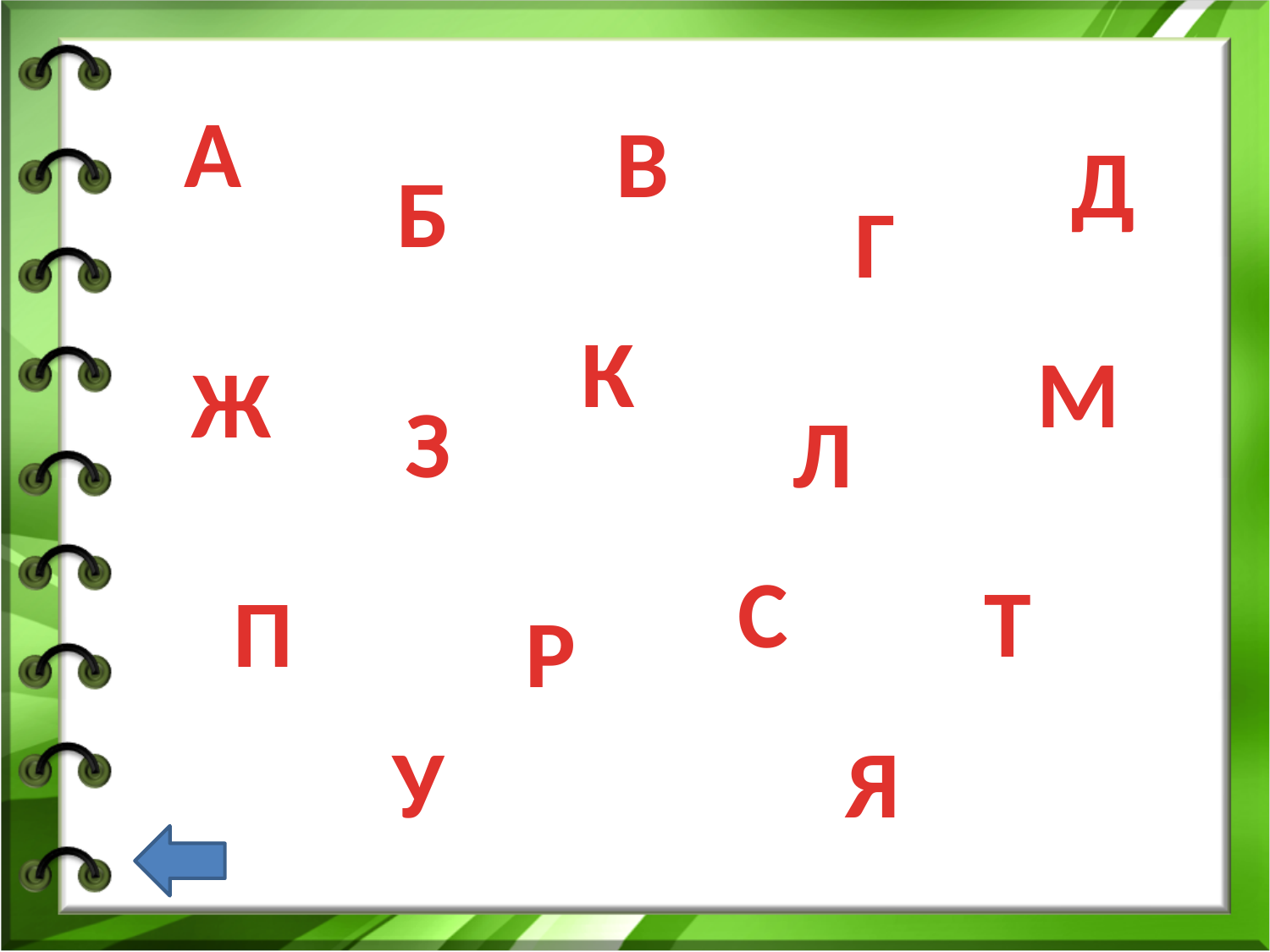

А
В
Д
Б
Г
К
М
Ж
З
Л
С
Т
П
Р
У
Я